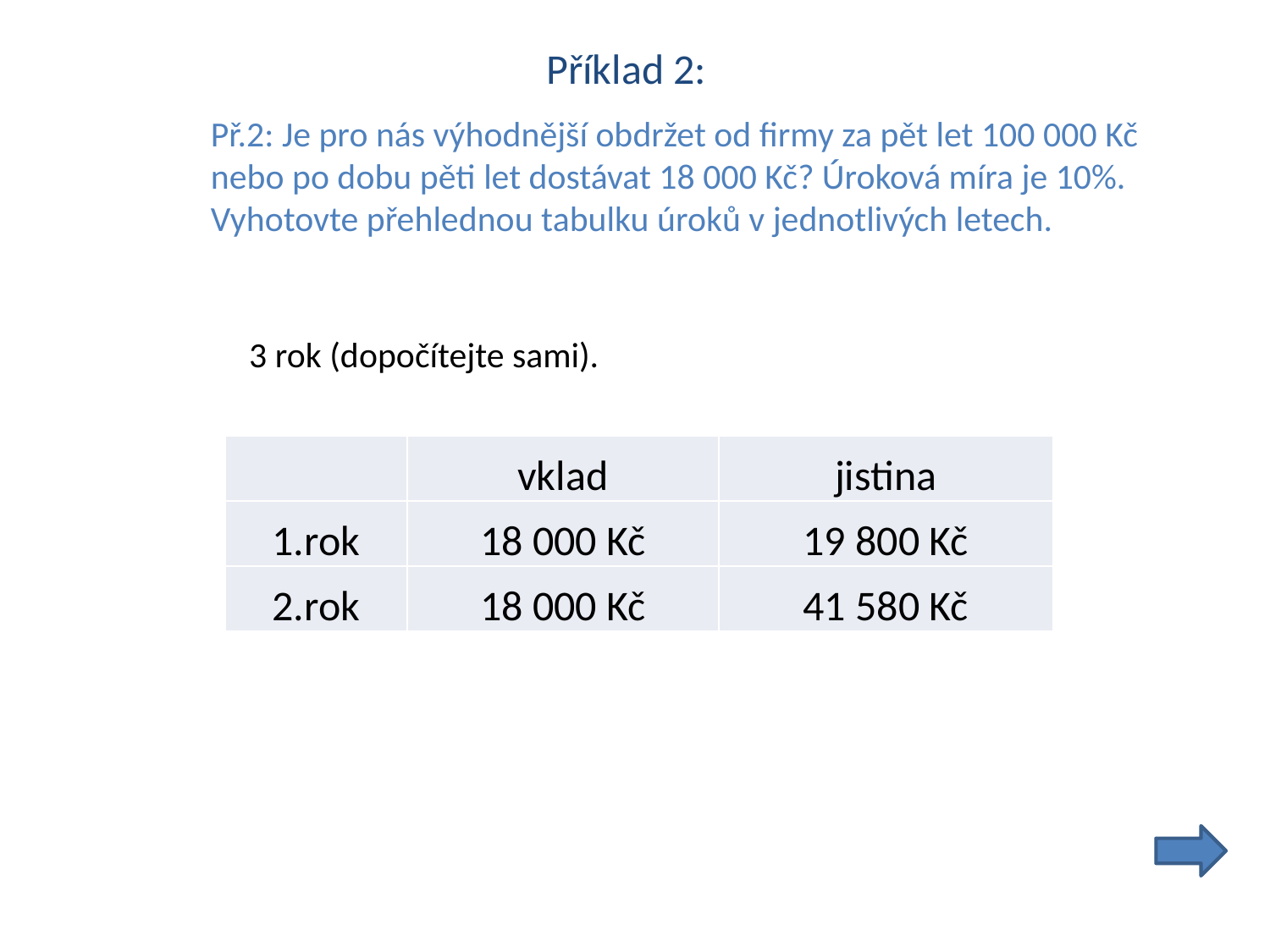

Příklad 2:
Př.2: Je pro nás výhodnější obdržet od firmy za pět let 100 000 Kč
nebo po dobu pěti let dostávat 18 000 Kč? Úroková míra je 10%.
Vyhotovte přehlednou tabulku úroků v jednotlivých letech.

3 rok (dopočítejte sami).

|  | vklad | jistina |
| --- | --- | --- |
| 1.rok | 18 000 Kč | 19 800 Kč |
| 2.rok | 18 000 Kč | 41 580 Kč |